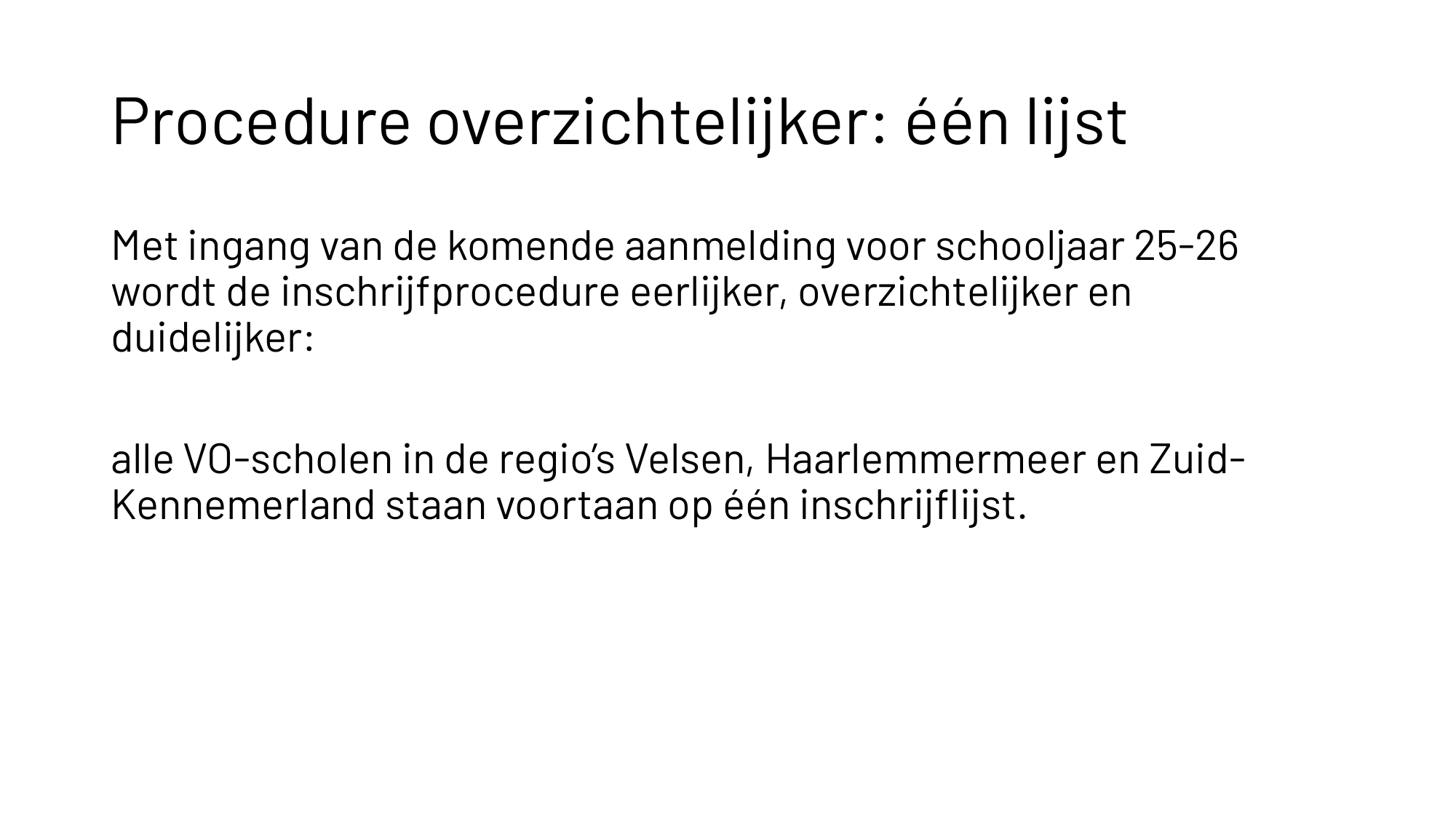

# Procedure overzichtelijker: één lijst
Met ingang van de komende aanmelding voor schooljaar 25-26 wordt de inschrijfprocedure eerlijker, overzichtelijker en duidelijker:

alle VO-scholen in de regio’s Velsen, Haarlemmermeer en Zuid-Kennemerland staan voortaan op één inschrijflijst.